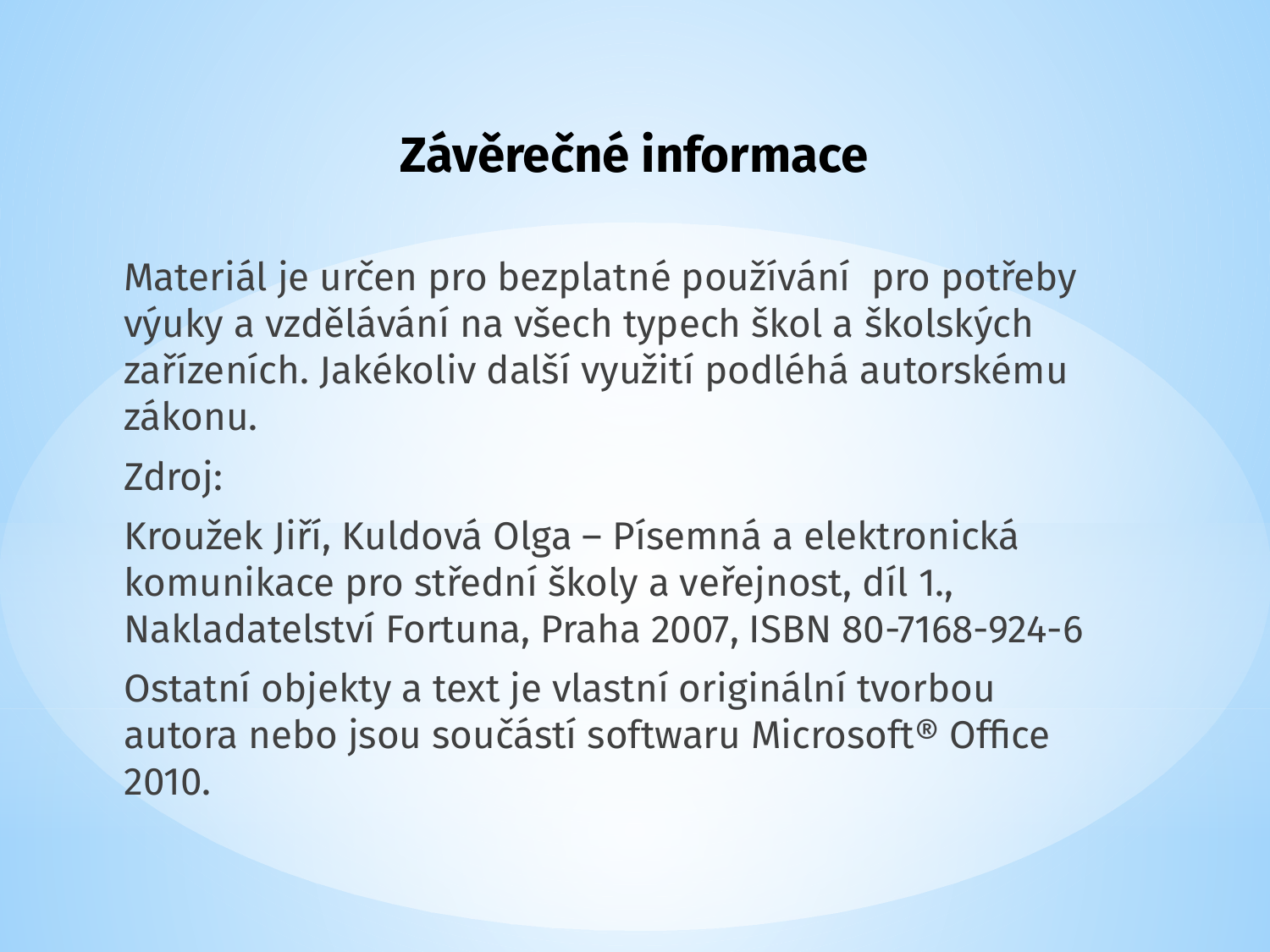

# Závěrečné informace
Materiál je určen pro bezplatné používání  pro potřeby výuky a vzdělávání na všech typech škol a školských zařízeních. Jakékoliv další využití podléhá autorskému zákonu.
Zdroj:
Kroužek Jiří, Kuldová Olga – Písemná a elektronická komunikace pro střední školy a veřejnost, díl 1., Nakladatelství Fortuna, Praha 2007, ISBN 80-7168-924-6
Ostatní objekty a text je vlastní originální tvorbou autora nebo jsou součástí softwaru Microsoft® Office 2010.